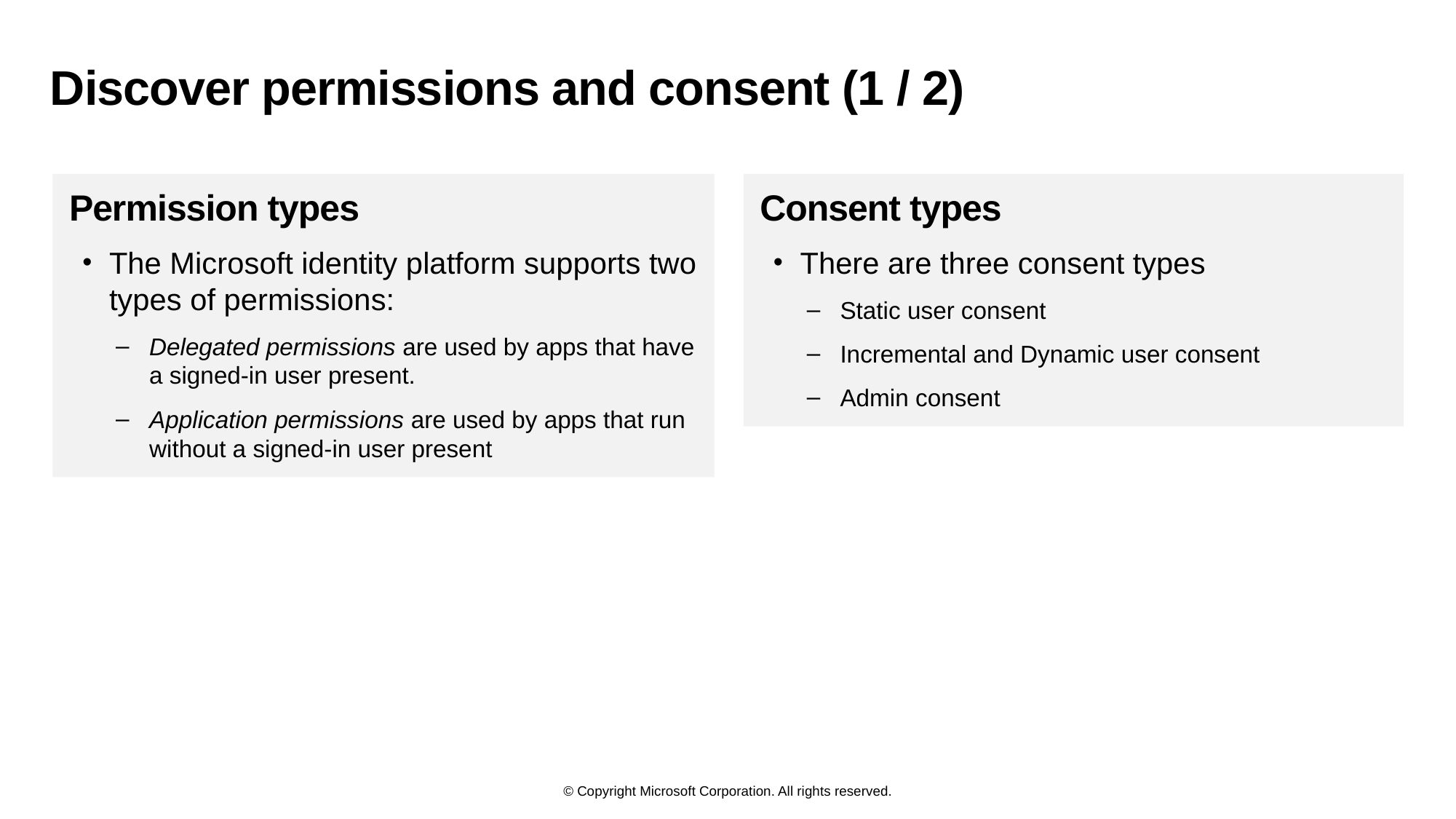

# Discover permissions and consent (1 / 2)
Consent types
There are three consent types
Static user consent
Incremental and Dynamic user consent
Admin consent
Permission types
The Microsoft identity platform supports two types of permissions:
Delegated permissions are used by apps that have a signed-in user present.
Application permissions are used by apps that run without a signed-in user present